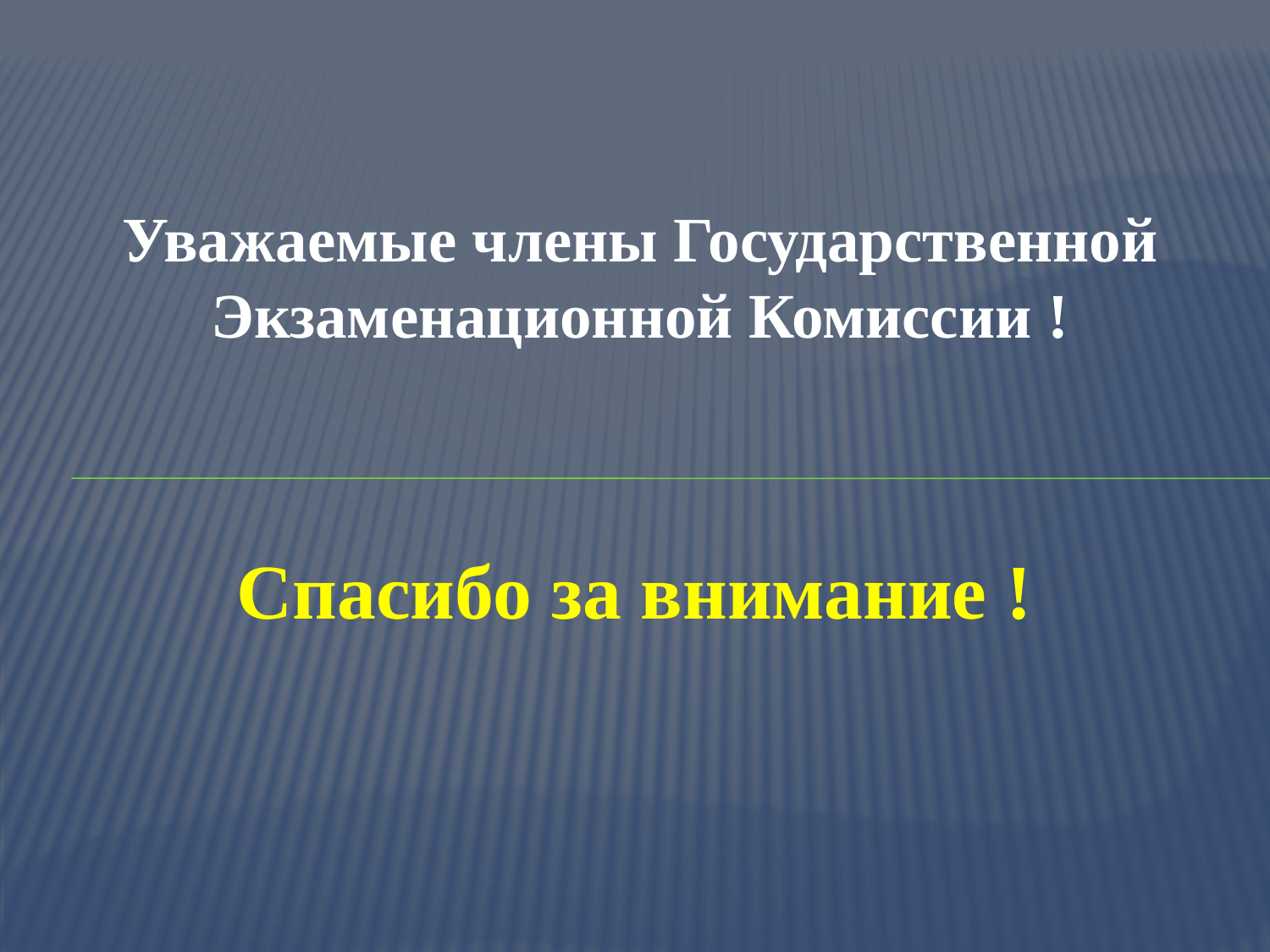

Уважаемые члены Государственной Экзаменационной Комиссии !

Спасибо за внимание !